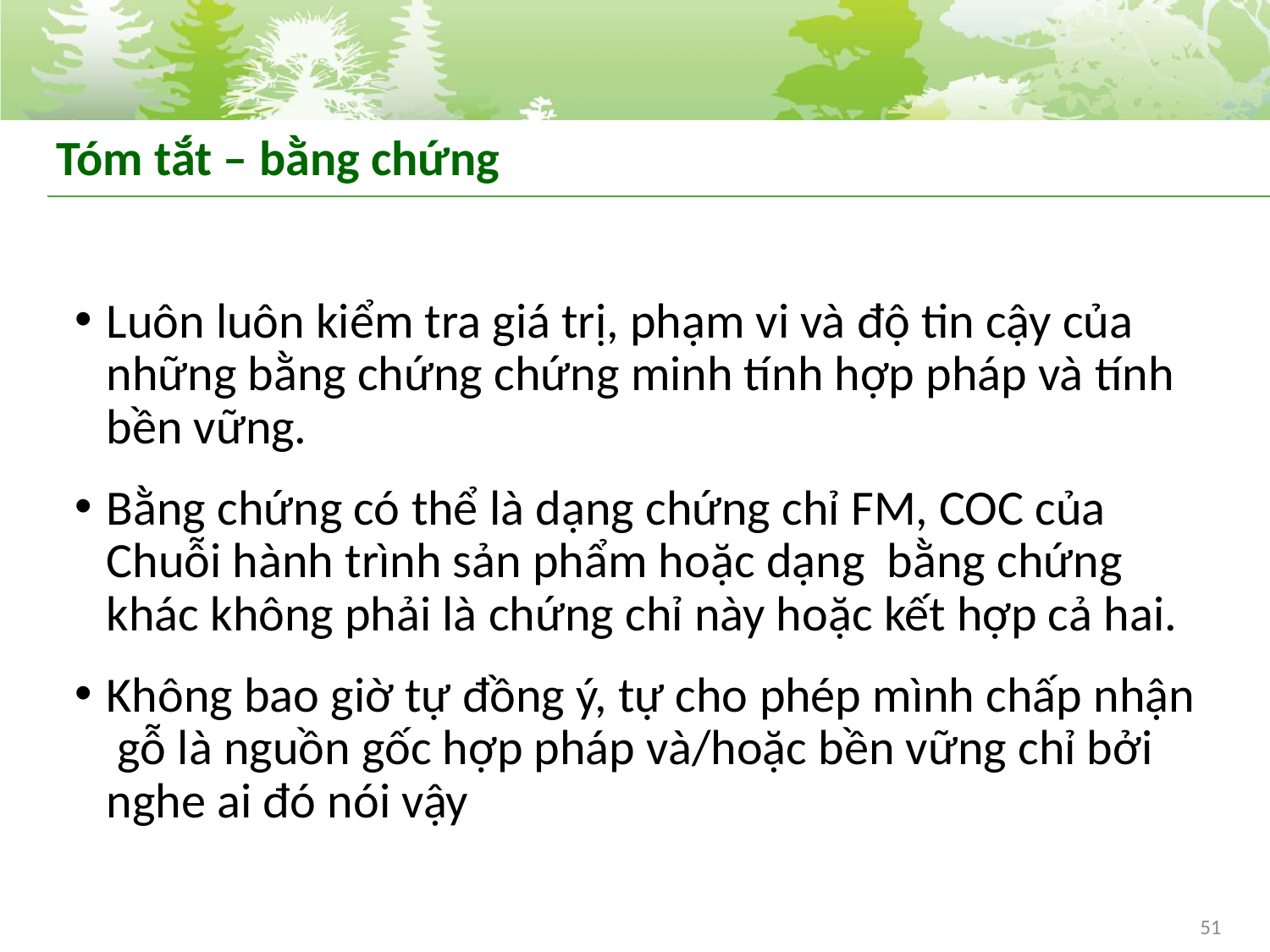

# Tóm tắt – bằng chứng
Luôn luôn kiểm tra giá trị, phạm vi và độ tin cậy của những bằng chứng chứng minh tính hợp pháp và tính bền vững.
Bằng chứng có thể là dạng chứng chỉ FM, COC của Chuỗi hành trình sản phẩm hoặc dạng  bằng chứng  khác không phải là chứng chỉ này hoặc kết hợp cả hai.
Không bao giờ tự đồng ý, tự cho phép mình chấp nhận  gỗ là nguồn gốc hợp pháp và/hoặc bền vững chỉ bởi nghe ai đó nói vậy

51